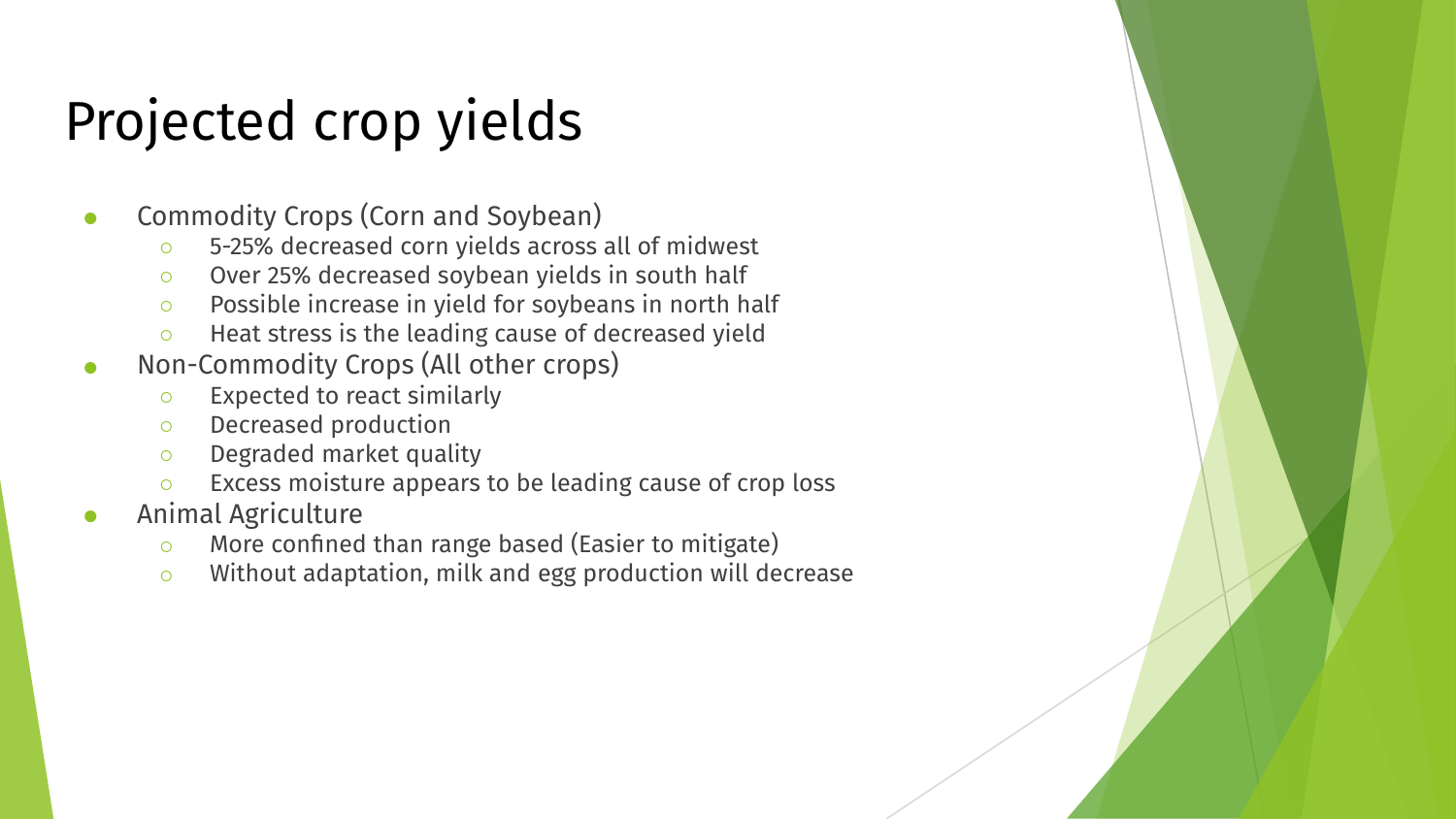

# Projected crop yields
Commodity Crops (Corn and Soybean)
5-25% decreased corn yields across all of midwest
Over 25% decreased soybean yields in south half
Possible increase in yield for soybeans in north half
Heat stress is the leading cause of decreased yield
Non-Commodity Crops (All other crops)
Expected to react similarly
Decreased production
Degraded market quality
Excess moisture appears to be leading cause of crop loss
Animal Agriculture
More confined than range based (Easier to mitigate)
Without adaptation, milk and egg production will decrease